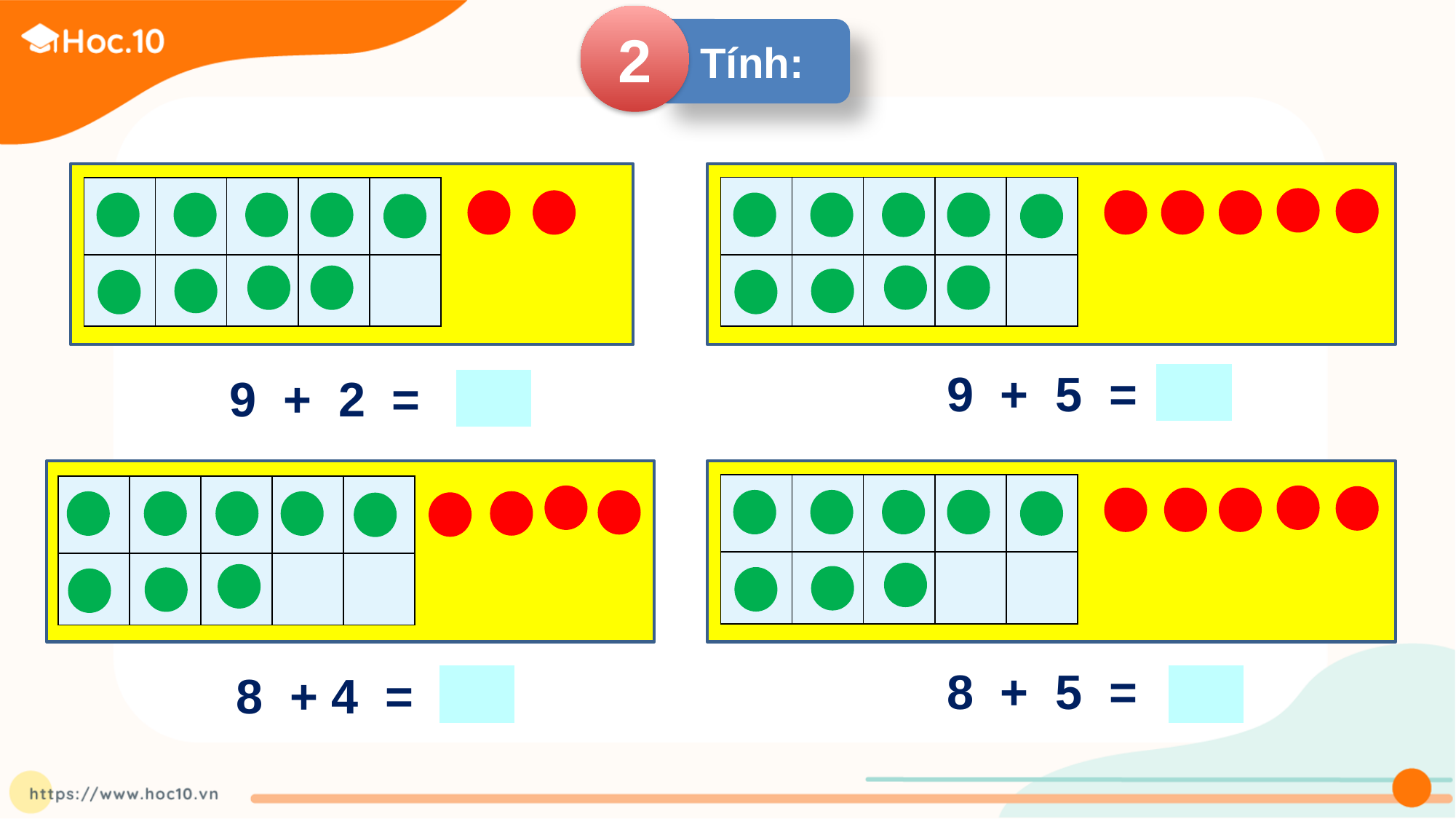

2
Tính:

|  |  |  |  |  |
| --- | --- | --- | --- | --- |
|  |  |  |  |  |
|  |  |  |  |  |
| --- | --- | --- | --- | --- |
|  |  |  |  |  |

9  +  5  =
9  +  2  =

|  |  |  |  |  |
| --- | --- | --- | --- | --- |
|  |  |  |  |  |
|  |  |  |  |  |
| --- | --- | --- | --- | --- |
|  |  |  |  |  |

8  +  5  =
8  + 4  =